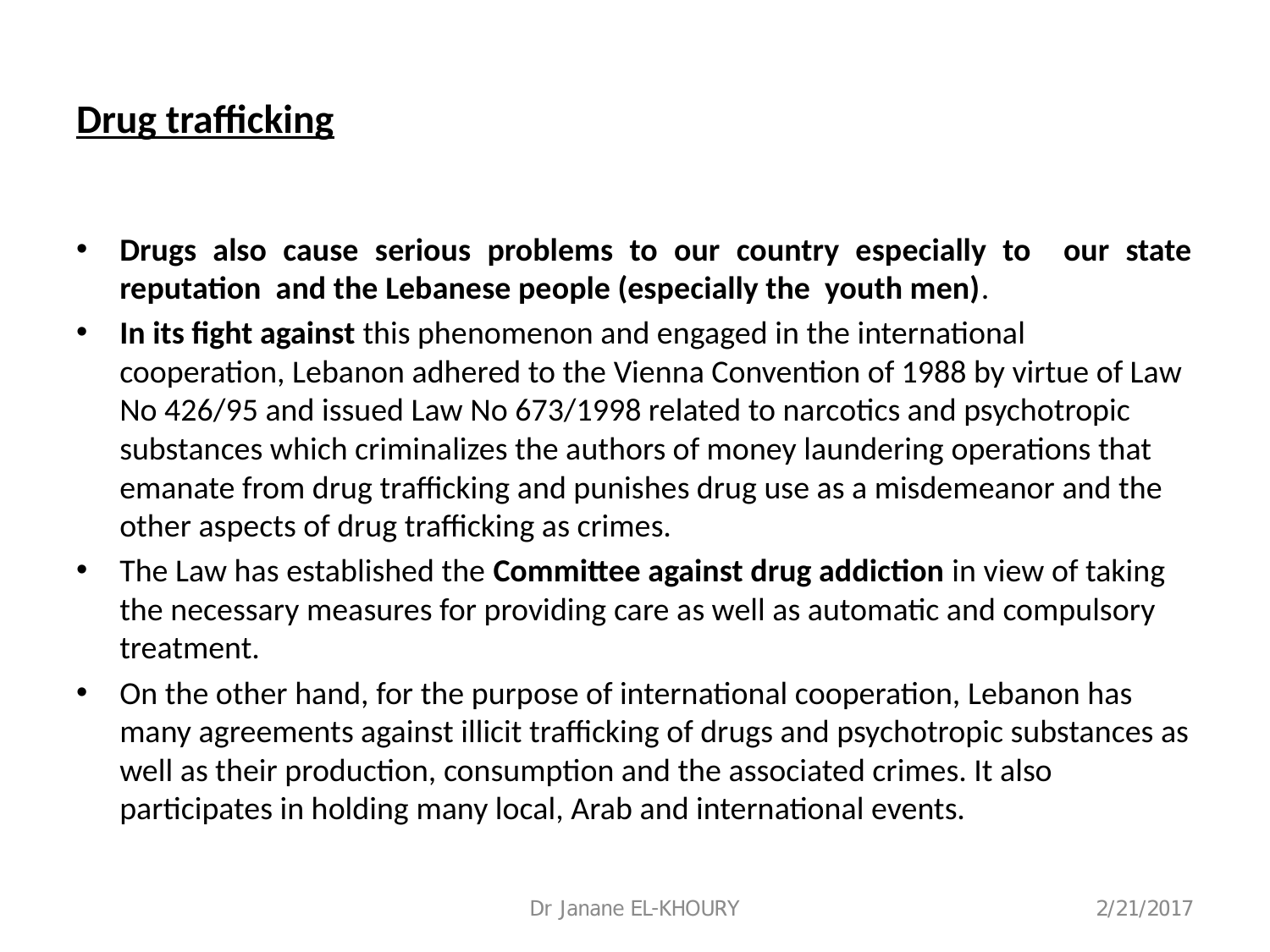

# Drug trafficking
Drugs also cause serious problems to our country especially to  our state reputation  and the Lebanese people (especially the  youth men).
In its fight against this phenomenon and engaged in the international cooperation, Lebanon adhered to the Vienna Convention of 1988 by virtue of Law No 426/95 and issued Law No 673/1998 related to narcotics and psychotropic substances which criminalizes the authors of money laundering operations that emanate from drug trafficking and punishes drug use as a misdemeanor and the other aspects of drug trafficking as crimes.
The Law has established the Committee against drug addiction in view of taking the necessary measures for providing care as well as automatic and compulsory treatment.
On the other hand, for the purpose of international cooperation, Lebanon has many agreements against illicit trafficking of drugs and psychotropic substances as well as their production, consumption and the associated crimes. It also participates in holding many local, Arab and international events.

Dr Janane EL-KHOURY
2/21/2017